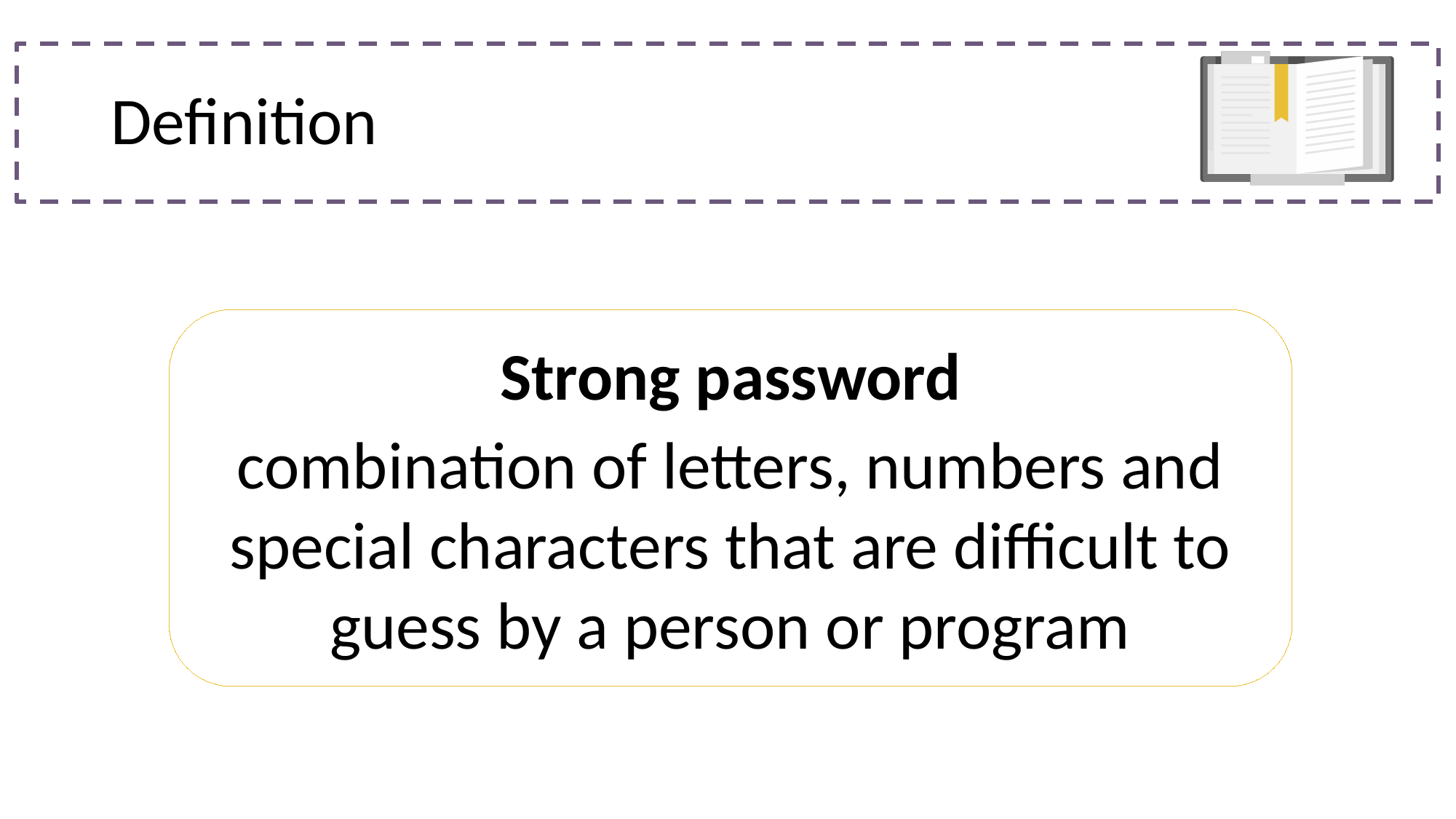

# Definition
Strong password
combination of letters, numbers and special characters that are difficult to guess by a person or program